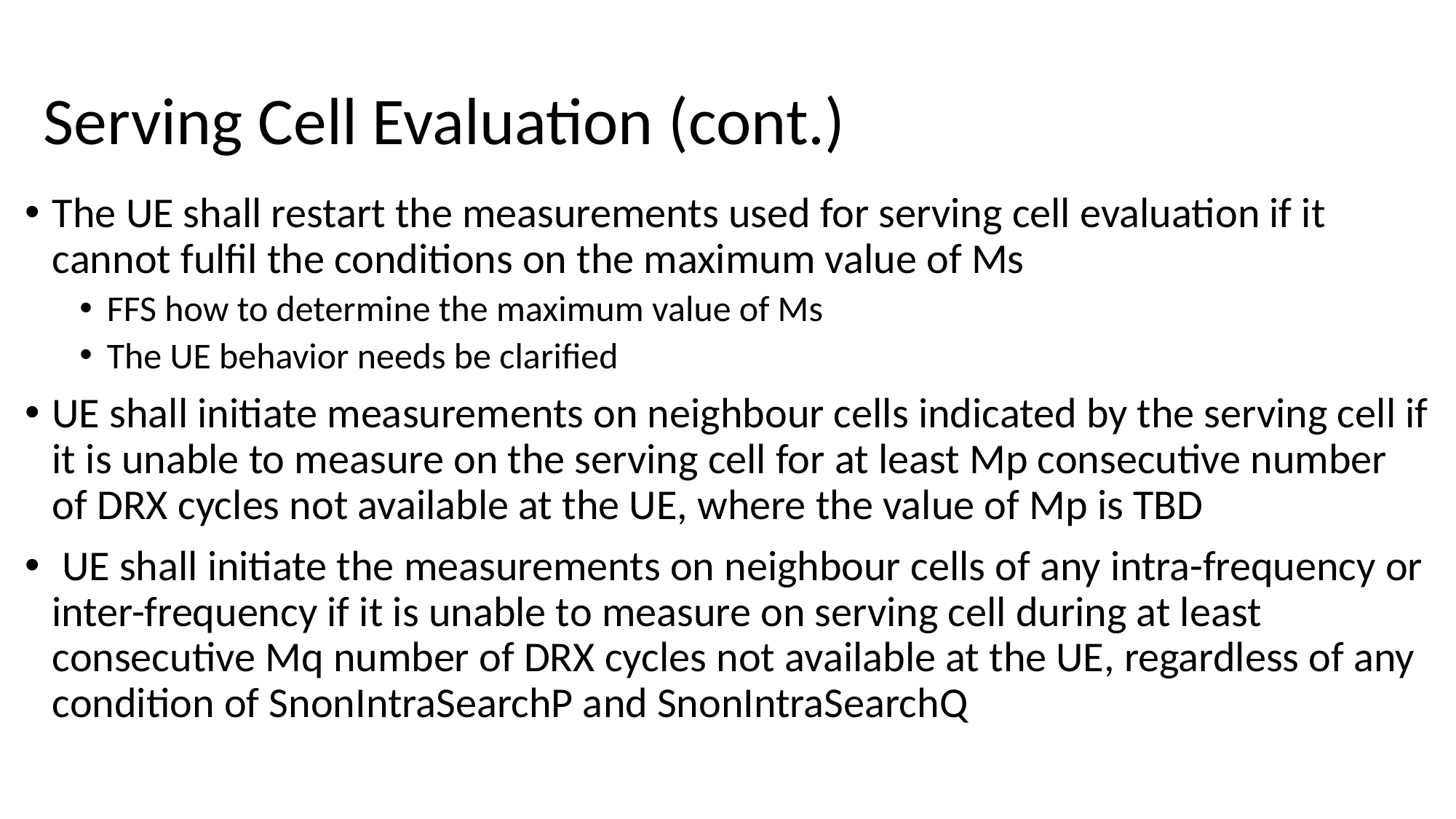

# Serving Cell Evaluation (cont.)
The UE shall restart the measurements used for serving cell evaluation if it cannot fulfil the conditions on the maximum value of Ms
FFS how to determine the maximum value of Ms
The UE behavior needs be clarified
UE shall initiate measurements on neighbour cells indicated by the serving cell if it is unable to measure on the serving cell for at least Mp consecutive number of DRX cycles not available at the UE, where the value of Mp is TBD
 UE shall initiate the measurements on neighbour cells of any intra-frequency or inter-frequency if it is unable to measure on serving cell during at least consecutive Mq number of DRX cycles not available at the UE, regardless of any condition of SnonIntraSearchP and SnonIntraSearchQ